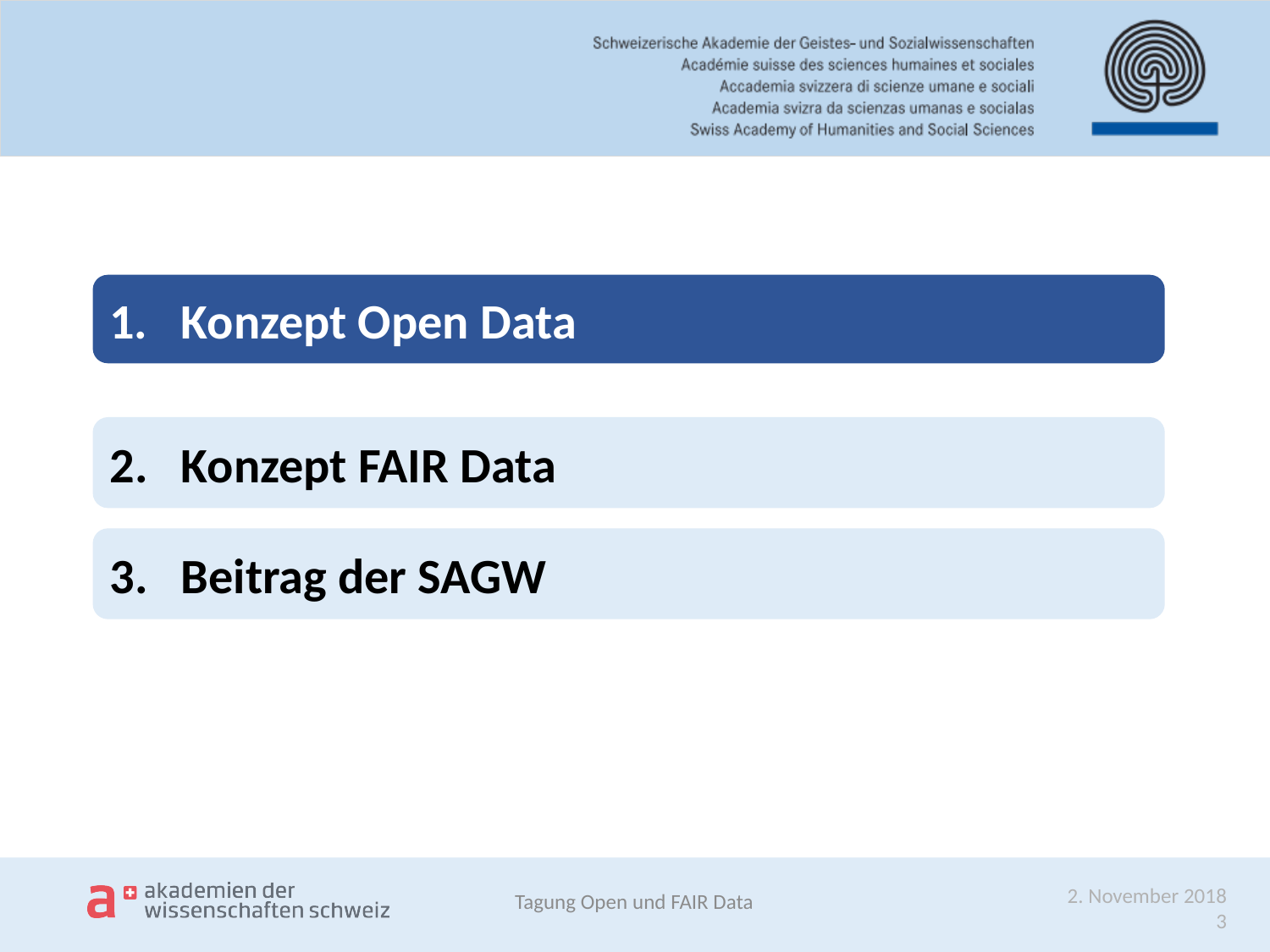

Konzept Open Data
Konzept FAIR Data
Beitrag der SAGW
 Tagung Open und FAIR Data
	2. November 2018
	3